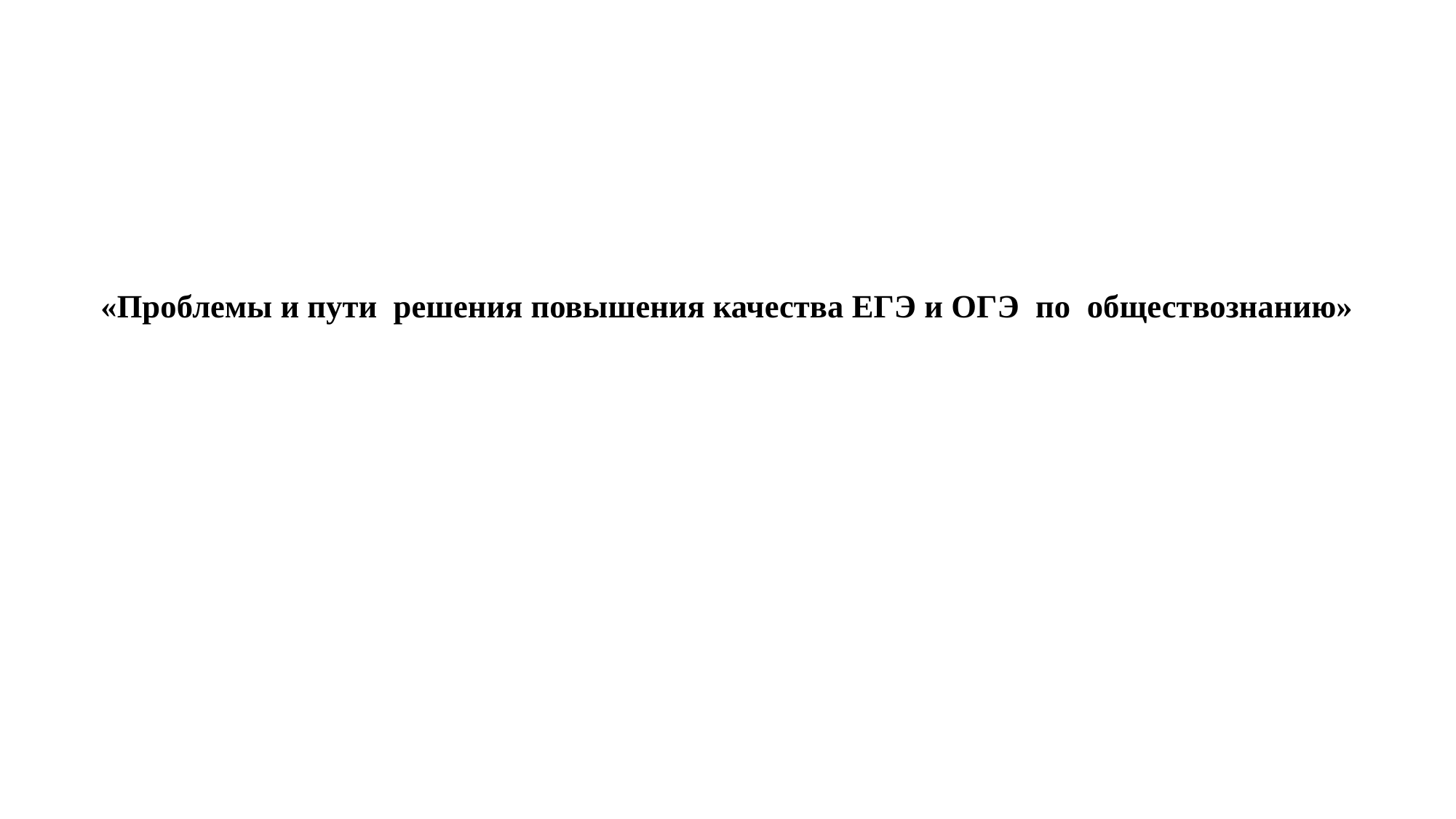

# «Проблемы и пути  решения повышения качества ЕГЭ и ОГЭ  по  обществознанию»